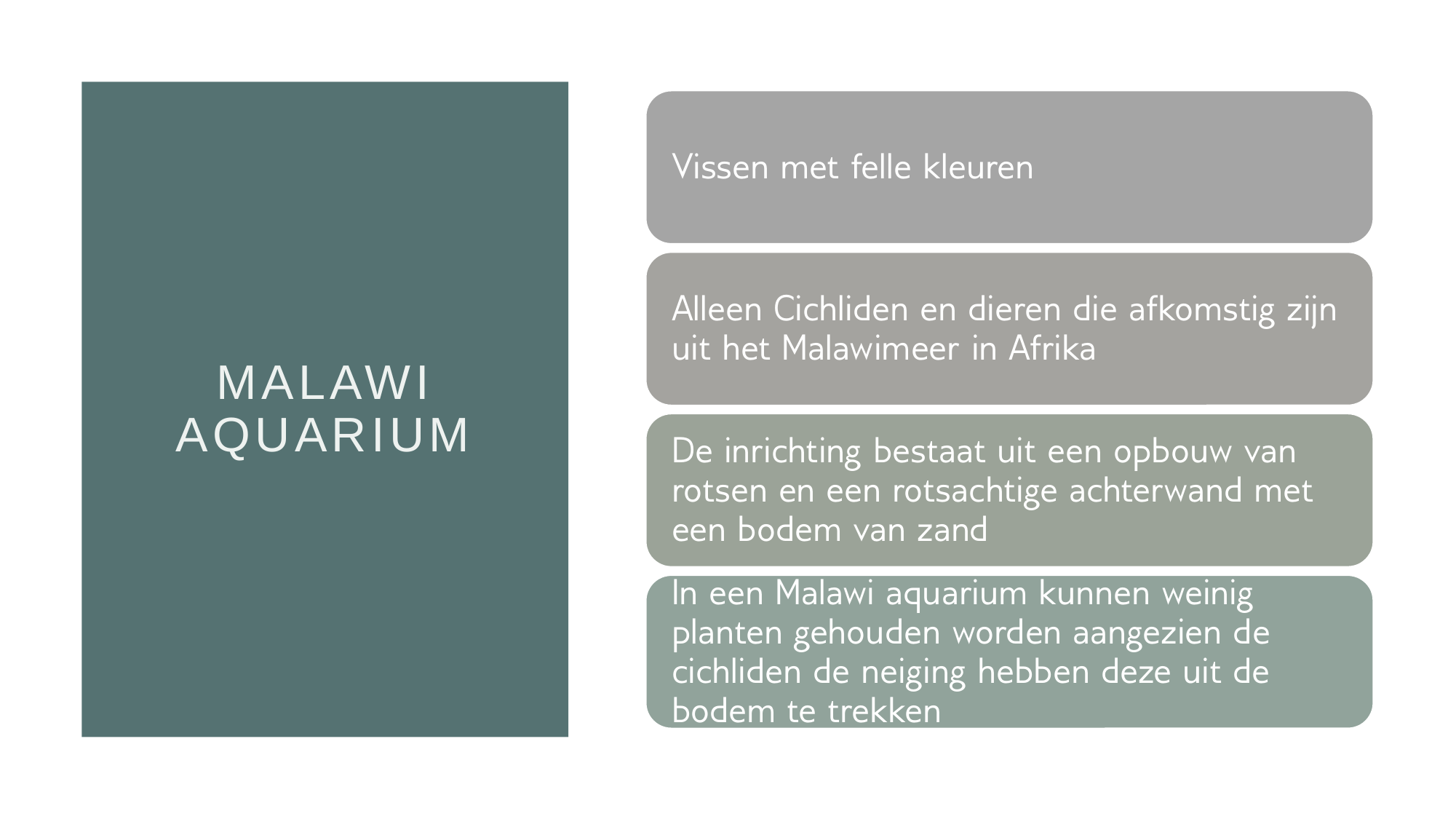

Vissen met felle kleuren
Alleen Cichliden en dieren die afkomstig zijn uit het Malawimeer in Afrika
De inrichting bestaat uit een opbouw van rotsen en een rotsachtige achterwand met een bodem van zand
In een Malawi aquarium kunnen weinig planten gehouden worden aangezien de cichliden de neiging hebben deze uit de bodem te trekken
# Malawi aquarium